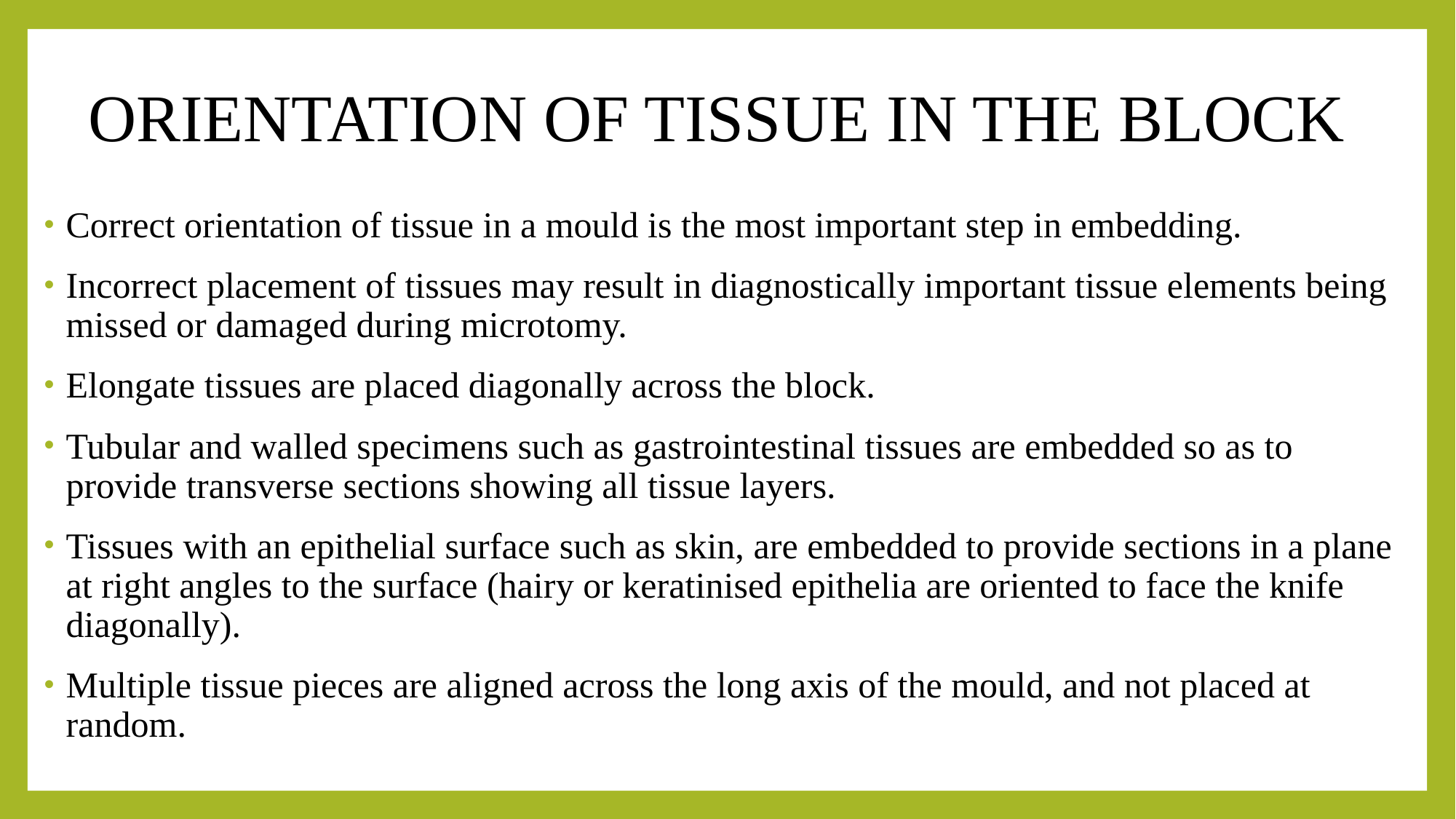

# ORIENTATION OF TISSUE IN THE BLOCK
Correct orientation of tissue in a mould is the most important step in embedding.
Incorrect placement of tissues may result in diagnostically important tissue elements being missed or damaged during microtomy.
Elongate tissues are placed diagonally across the block.
Tubular and walled specimens such as gastrointestinal tissues are embedded so as to provide transverse sections showing all tissue layers.
Tissues with an epithelial surface such as skin, are embedded to provide sections in a plane at right angles to the surface (hairy or keratinised epithelia are oriented to face the knife diagonally).
Multiple tissue pieces are aligned across the long axis of the mould, and not placed at random.